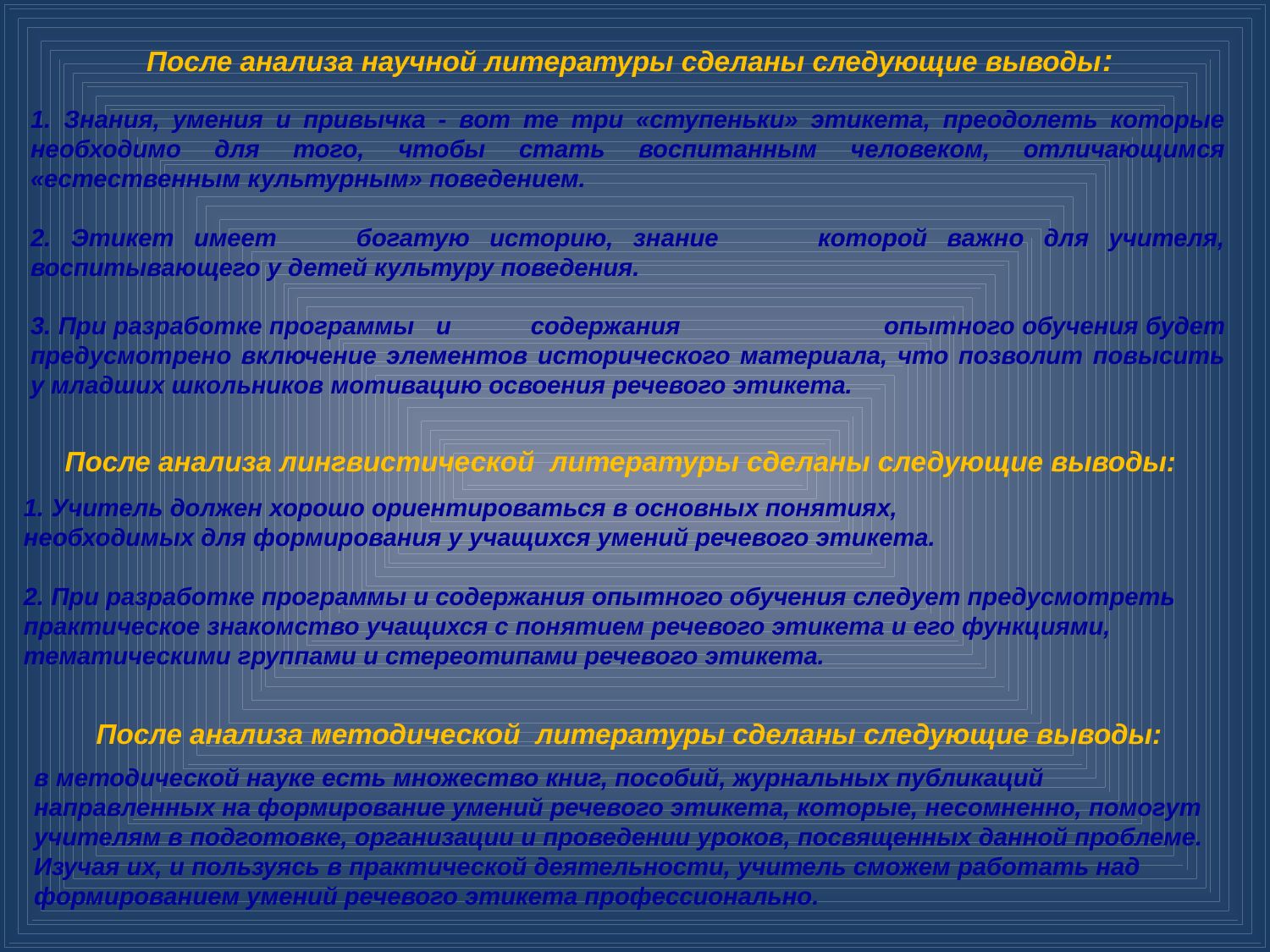

После анализа научной литературы сделаны следующие выводы:

1. Знания, умения и привычка - вот те три «ступеньки» этикета, преодолеть которые необходимо для того, чтобы стать воспитанным человеком, отличающимся «естественным культурным» поведением.

2. Этикет имеет    богатую историю, знание     которой важно для учителя, воспитывающего у детей культуру поведения.

3. При разработке программы   и           содержания	            опытного обучения будет предусмотрено включение элементов исторического материала, что позволит повысить у младших школьников мотивацию освоения речевого этикета.

После анализа лингвистической  литературы сделаны следующие выводы:
1. Учитель должен хорошо ориентироваться в основных понятиях,
необходимых для формирования у учащихся умений речевого этикета.

2. При разработке программы и содержания опытного обучения следует предусмотреть практическое знакомство учащихся с понятием речевого этикета и его функциями, тематическими группами и стереотипами речевого этикета.
После анализа методической  литературы сделаны следующие выводы:
в методической науке есть множество книг, пособий, журнальных публикаций направленных на формирование умений речевого этикета, которые, несомненно, помогут учителям в подготовке, организации и проведении уроков, посвященных данной проблеме. Изучая их, и пользуясь в практической деятельности, учитель сможем работать над формированием умений речевого этикета профессионально.